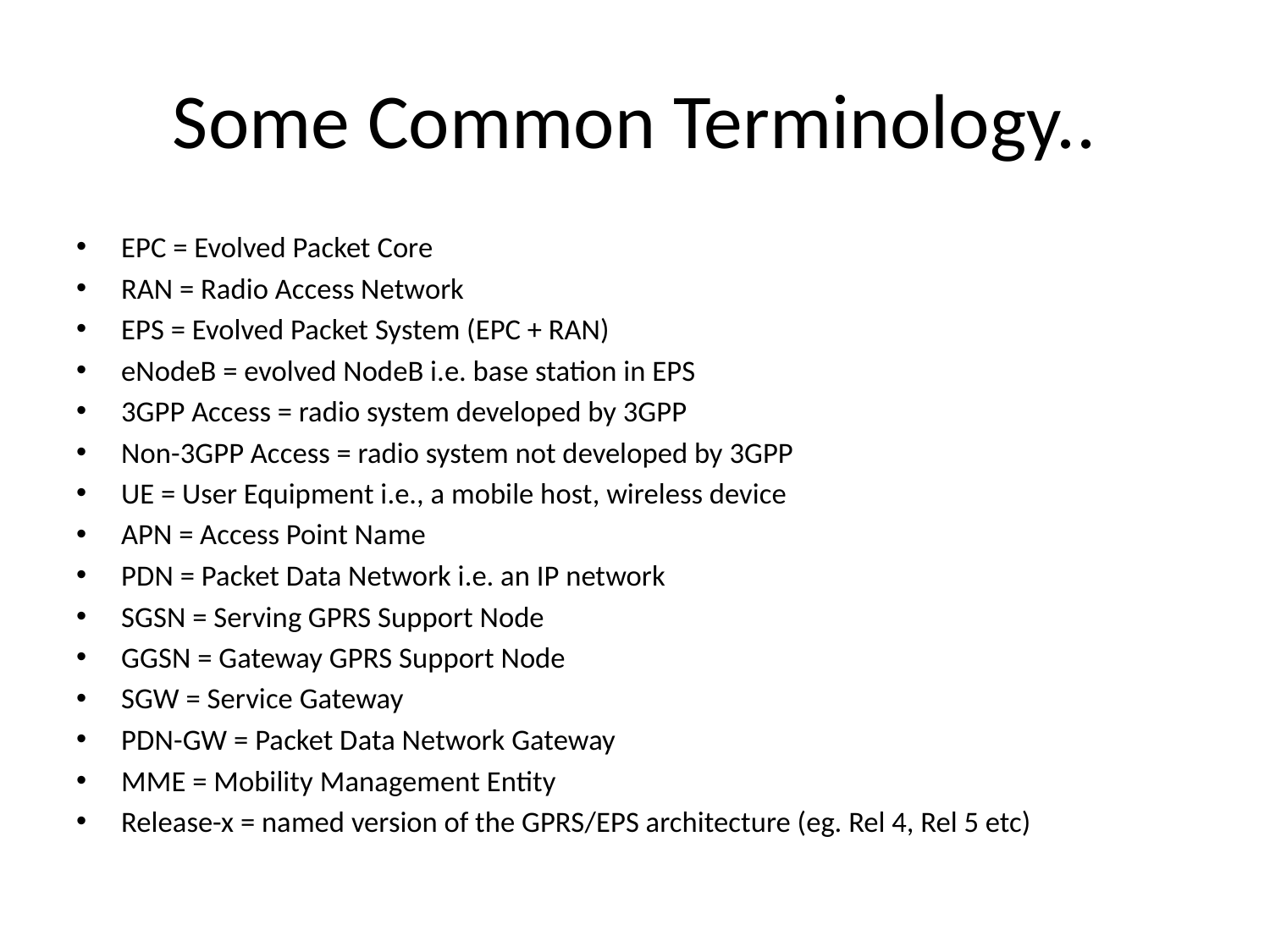

# Some Common Terminology..
EPC = Evolved Packet Core
RAN = Radio Access Network
EPS = Evolved Packet System (EPC + RAN)
eNodeB = evolved NodeB i.e. base station in EPS
3GPP Access = radio system developed by 3GPP
Non-3GPP Access = radio system not developed by 3GPP
UE = User Equipment i.e., a mobile host, wireless device
APN = Access Point Name
PDN = Packet Data Network i.e. an IP network
SGSN = Serving GPRS Support Node
GGSN = Gateway GPRS Support Node
SGW = Service Gateway
PDN-GW = Packet Data Network Gateway
MME = Mobility Management Entity
Release-x = named version of the GPRS/EPS architecture (eg. Rel 4, Rel 5 etc)